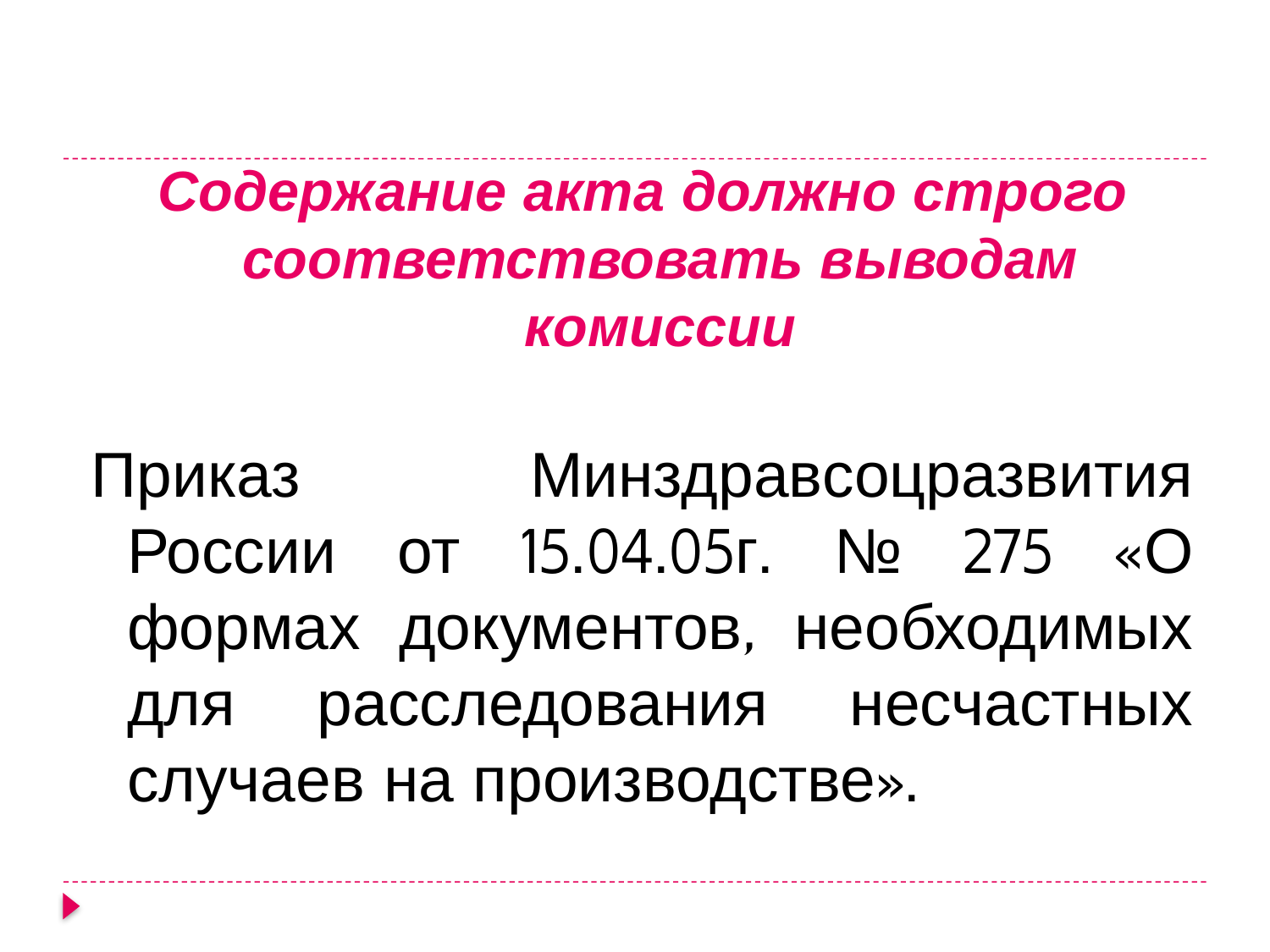

Содержание акта должно строго соответствовать выводам комиссии

Приказ Минздравсоцразвития России от 15.04.05г. № 275 «О формах документов, необходимых для расследования несчастных случаев на производстве».